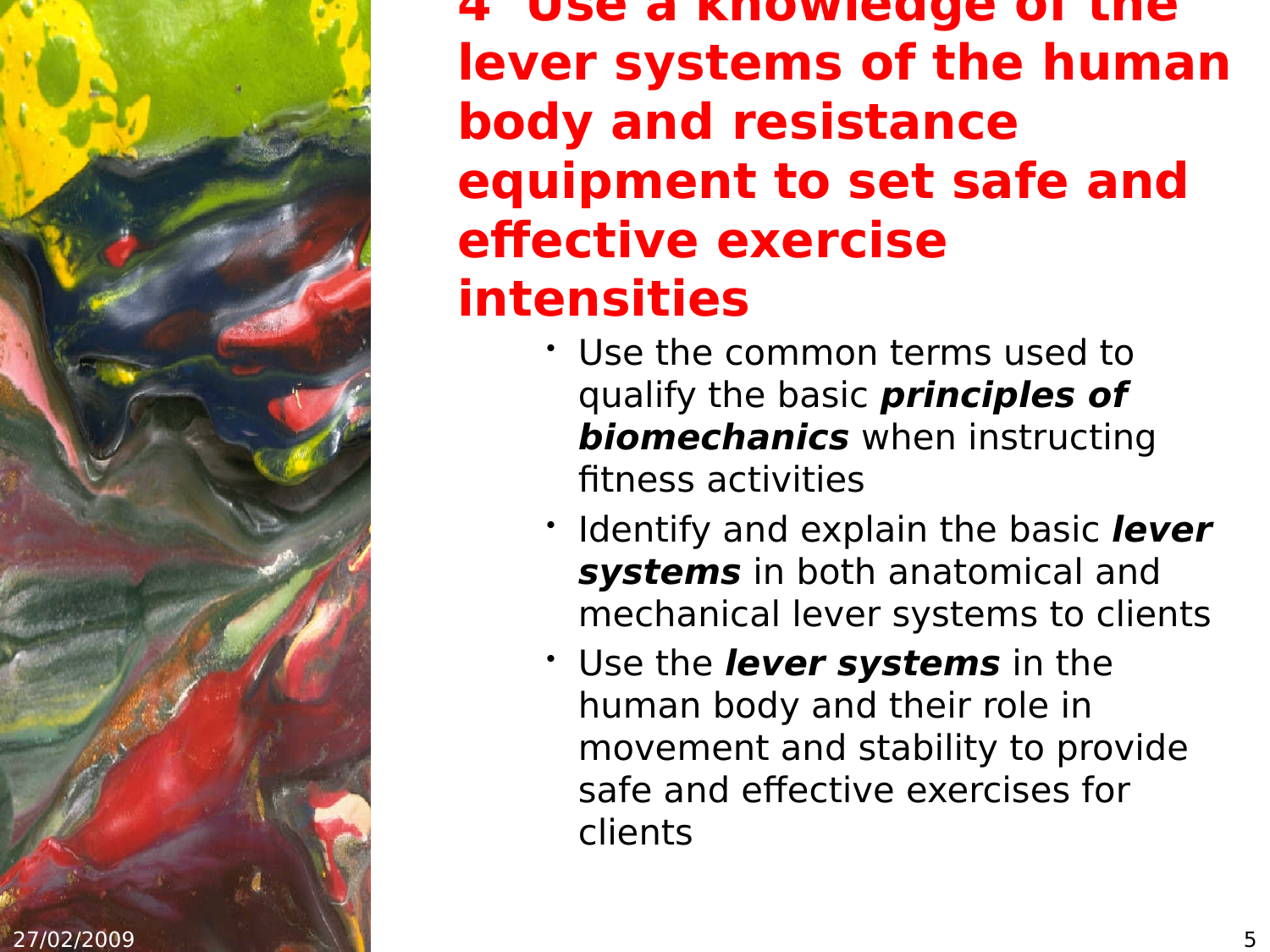

# 4  Use a knowledge of the lever systems of the human body and resistance equipment to set safe and effective exercise intensities
Use the common terms used to qualify the basic principles of biomechanics when instructing fitness activities
Identify and explain the basic lever systems in both anatomical and mechanical lever systems to clients
Use the lever systems in the human body and their role in movement and stability to provide safe and effective exercises for clients

27/02/2009
5